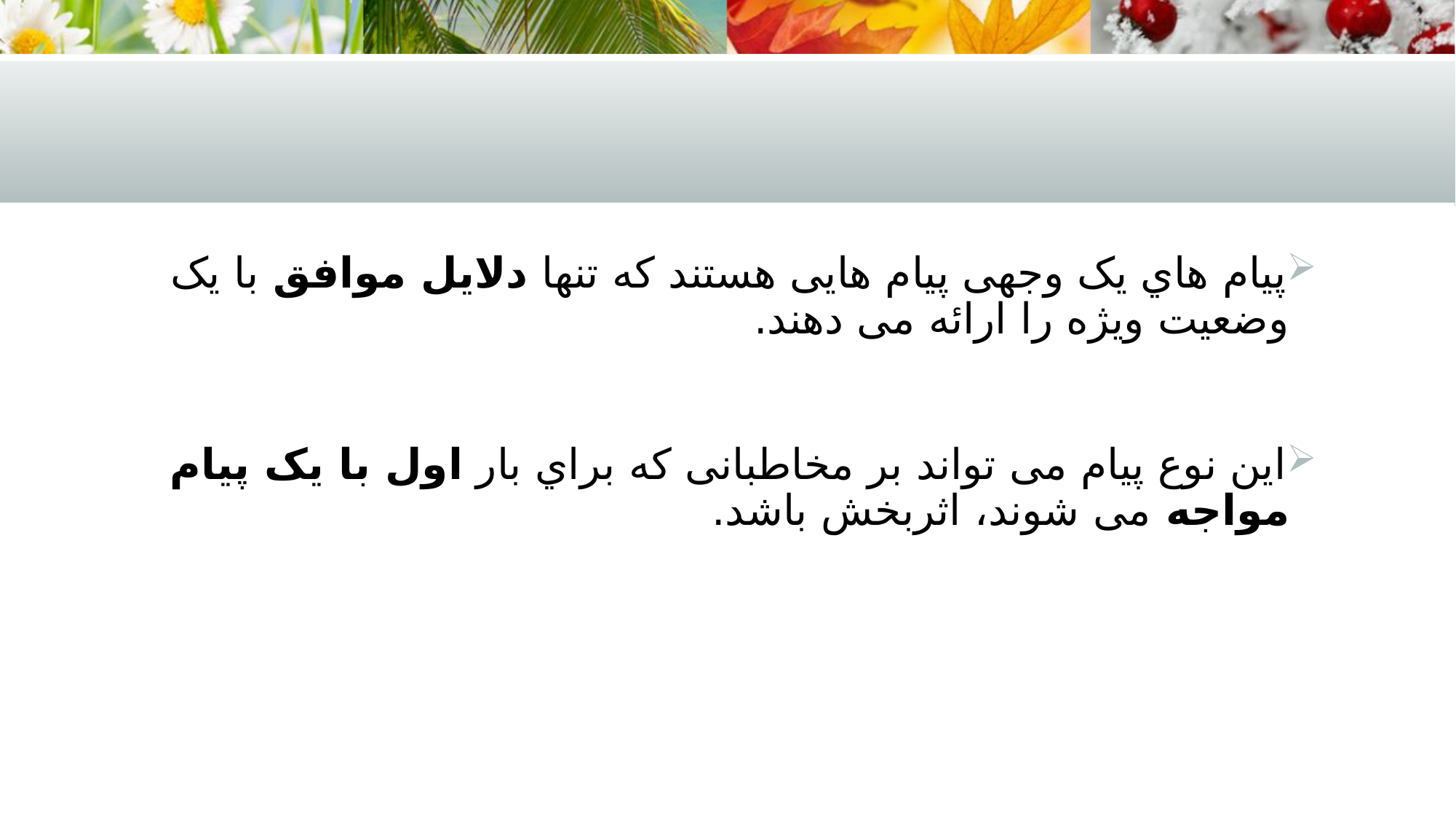

#
پیام هاي یک وجهی پیام هایی هستند که تنها دلایل موافق با یک وضعیت ویژه را ارائه می دهند.

این نوع پیام می تواند بر مخاطبانی که براي بار اول با یک پیام مواجه می شوند، اثربخش باشد.